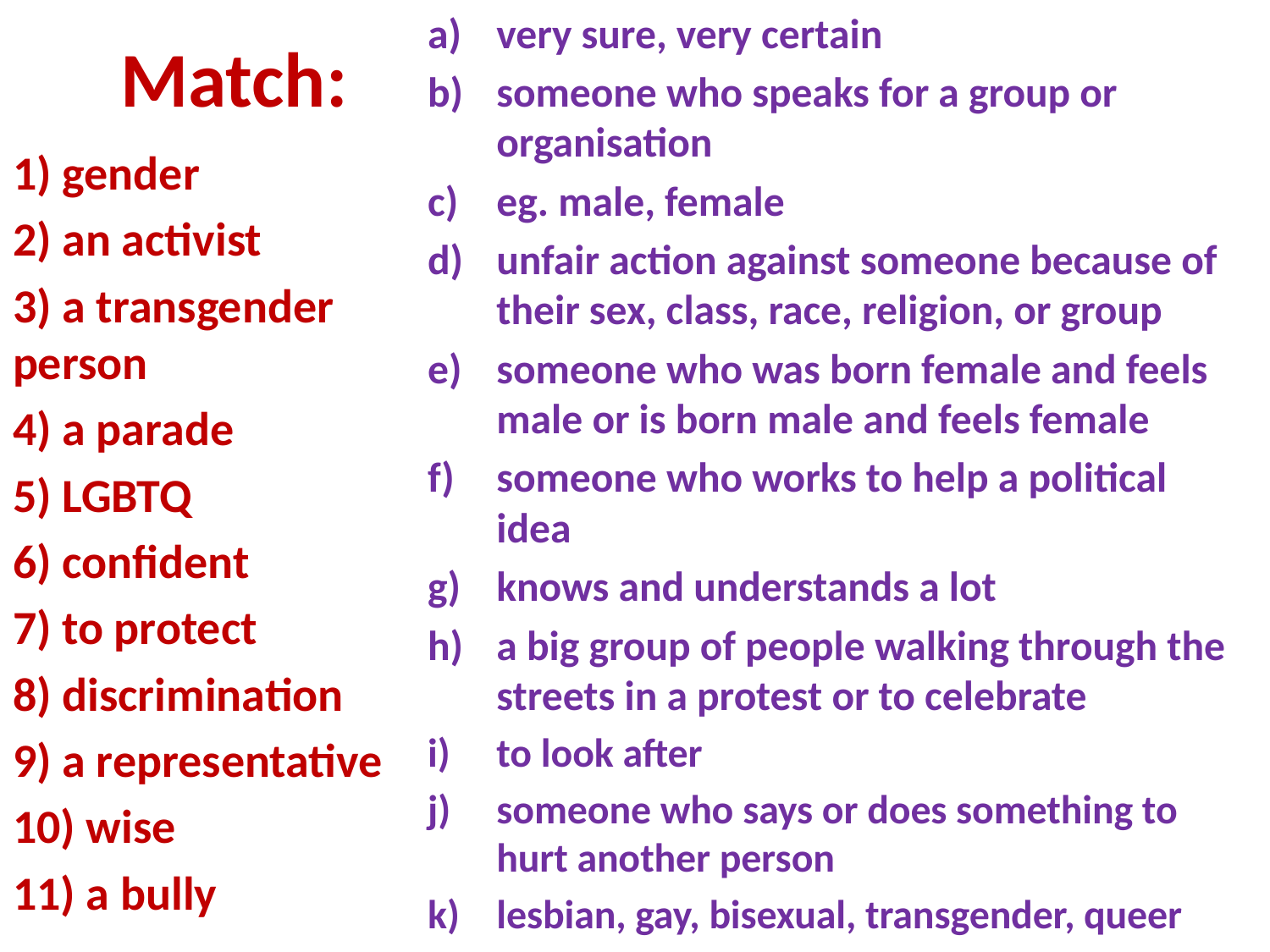

very sure, very certain
someone who speaks for a group or organisation
eg. male, female
unfair action against someone because of their sex, class, race, religion, or group
someone who was born female and feels male or is born male and feels female
someone who works to help a political idea
knows and understands a lot
a big group of people walking through the streets in a protest or to celebrate
to look after
someone who says or does something to hurt another person
lesbian, gay, bisexual, transgender, queer
# Match:
1) gender
2) an activist
3) a transgender person
4) a parade
5) LGBTQ
6) confident
7) to protect
8) discrimination
9) a representative
10) wise
11) a bully